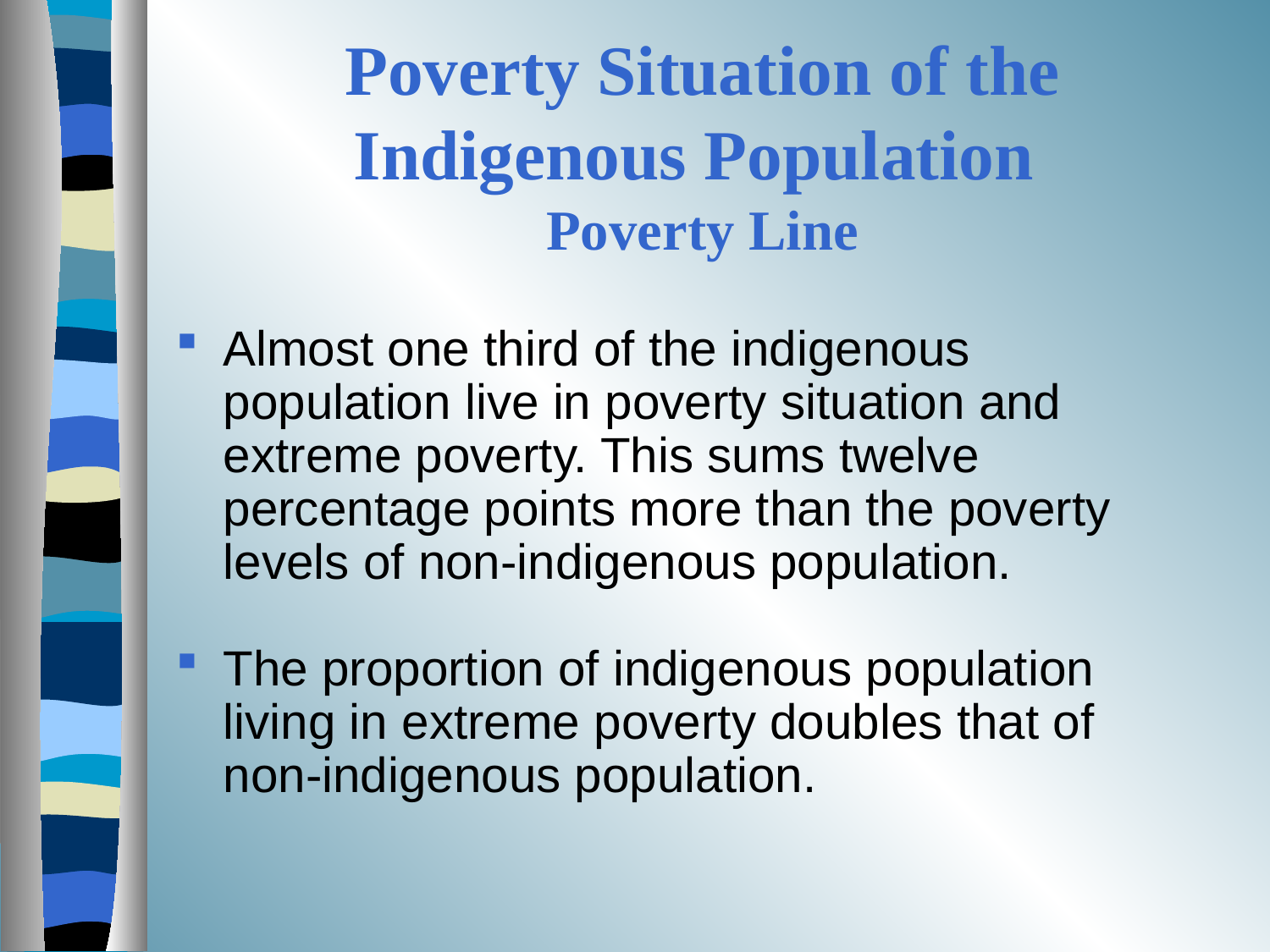

# Poverty Situation of the Indigenous Population Poverty Line
Almost one third of the indigenous population live in poverty situation and extreme poverty. This sums twelve percentage points more than the poverty levels of non-indigenous population.

The proportion of indigenous population living in extreme poverty doubles that of non-indigenous population.